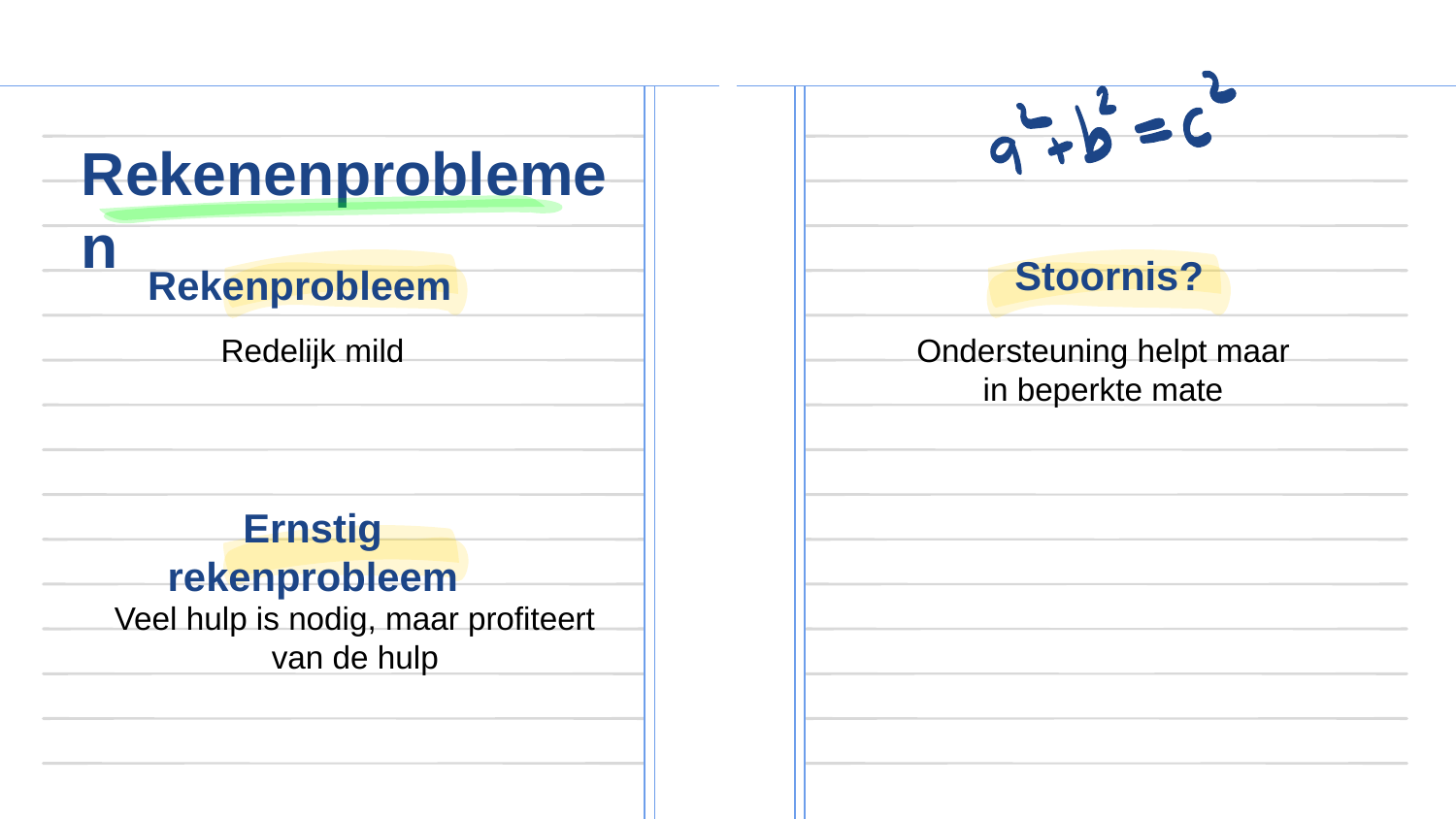

# Rekenenproblemen

Stoornis?
Rekenprobleem
Redelijk mild
Ondersteuning helpt maar in beperkte mate

Ernstig rekenprobleem
Veel hulp is nodig, maar profiteert van de hulp